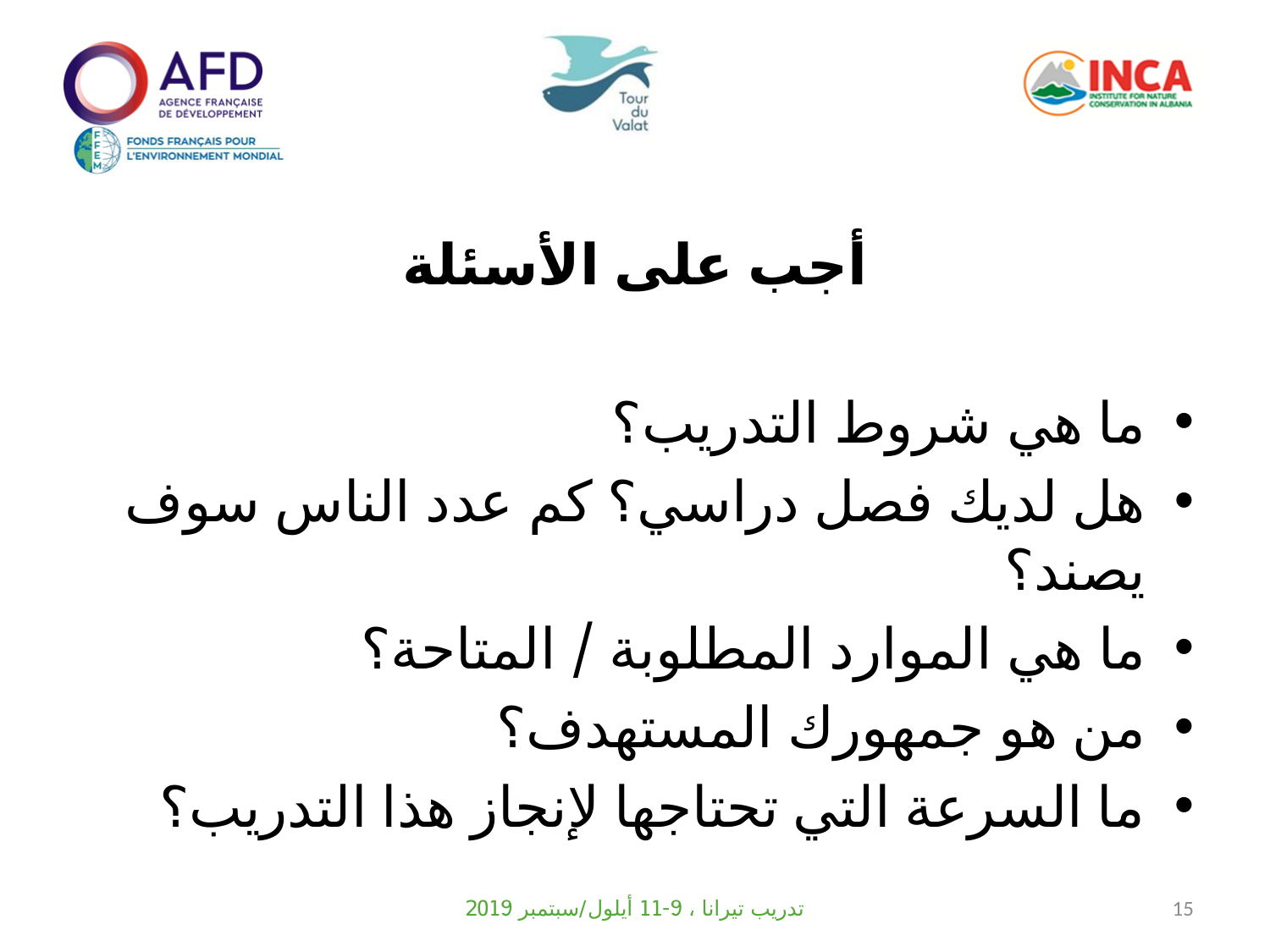

أجب على الأسئلة

ما هي شروط التدريب؟
هل لديك فصل دراسي؟ كم عدد الناس سوف يصند؟
ما هي الموارد المطلوبة / المتاحة؟
من هو جمهورك المستهدف؟
ما السرعة التي تحتاجها لإنجاز هذا التدريب؟

تدريب تيرانا ، 9-11 أيلول/سبتمبر 2019
15